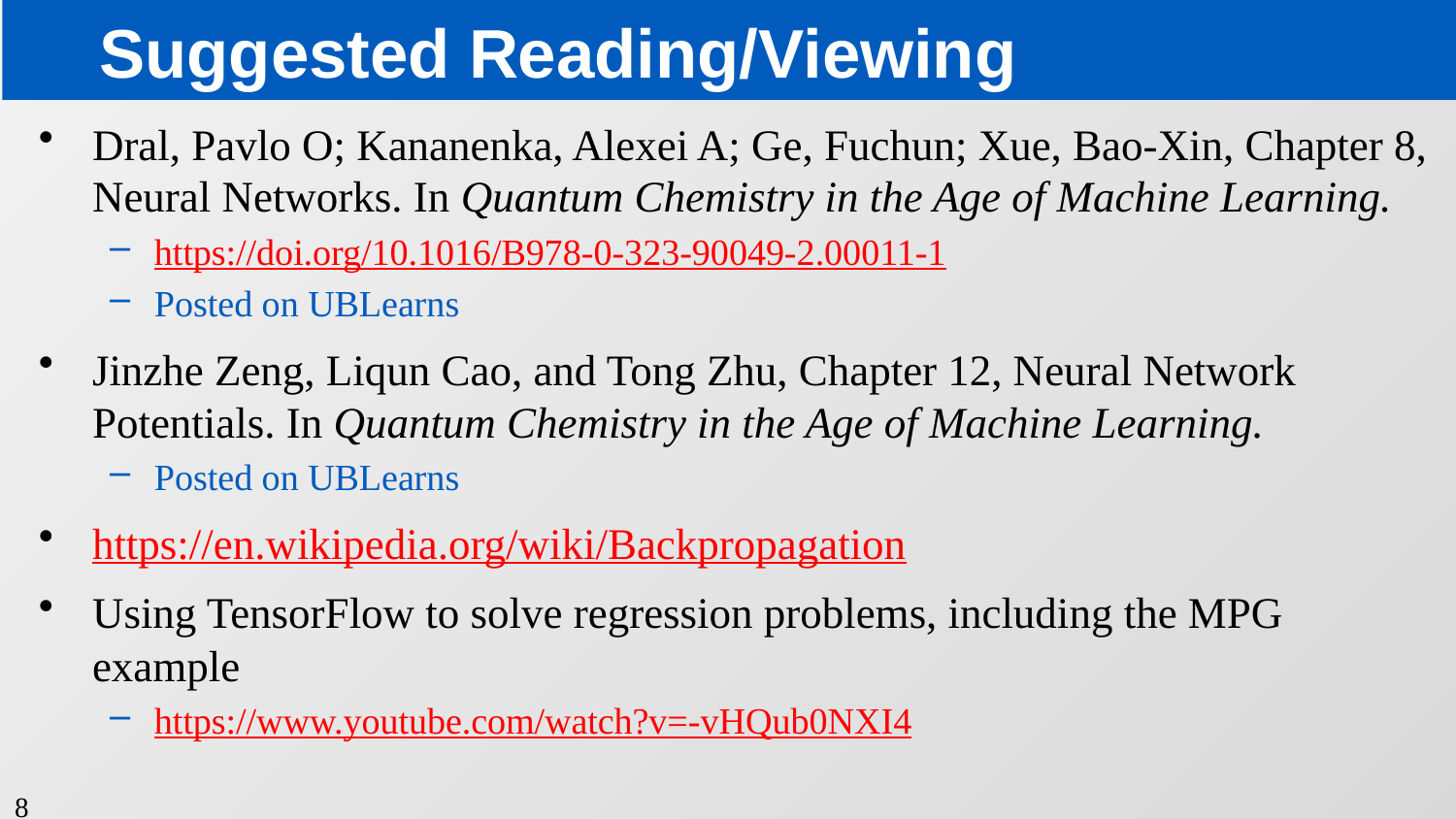

# Suggested Reading/Viewing
Dral, Pavlo O; Kananenka, Alexei A; Ge, Fuchun; Xue, Bao-Xin, Chapter 8, Neural Networks. In Quantum Chemistry in the Age of Machine Learning.
https://doi.org/10.1016/B978-0-323-90049-2.00011-1
Posted on UBLearns
Jinzhe Zeng, Liqun Cao, and Tong Zhu, Chapter 12, Neural Network Potentials. In Quantum Chemistry in the Age of Machine Learning.
Posted on UBLearns
https://en.wikipedia.org/wiki/Backpropagation
Using TensorFlow to solve regression problems, including the MPG example
https://www.youtube.com/watch?v=-vHQub0NXI4

8